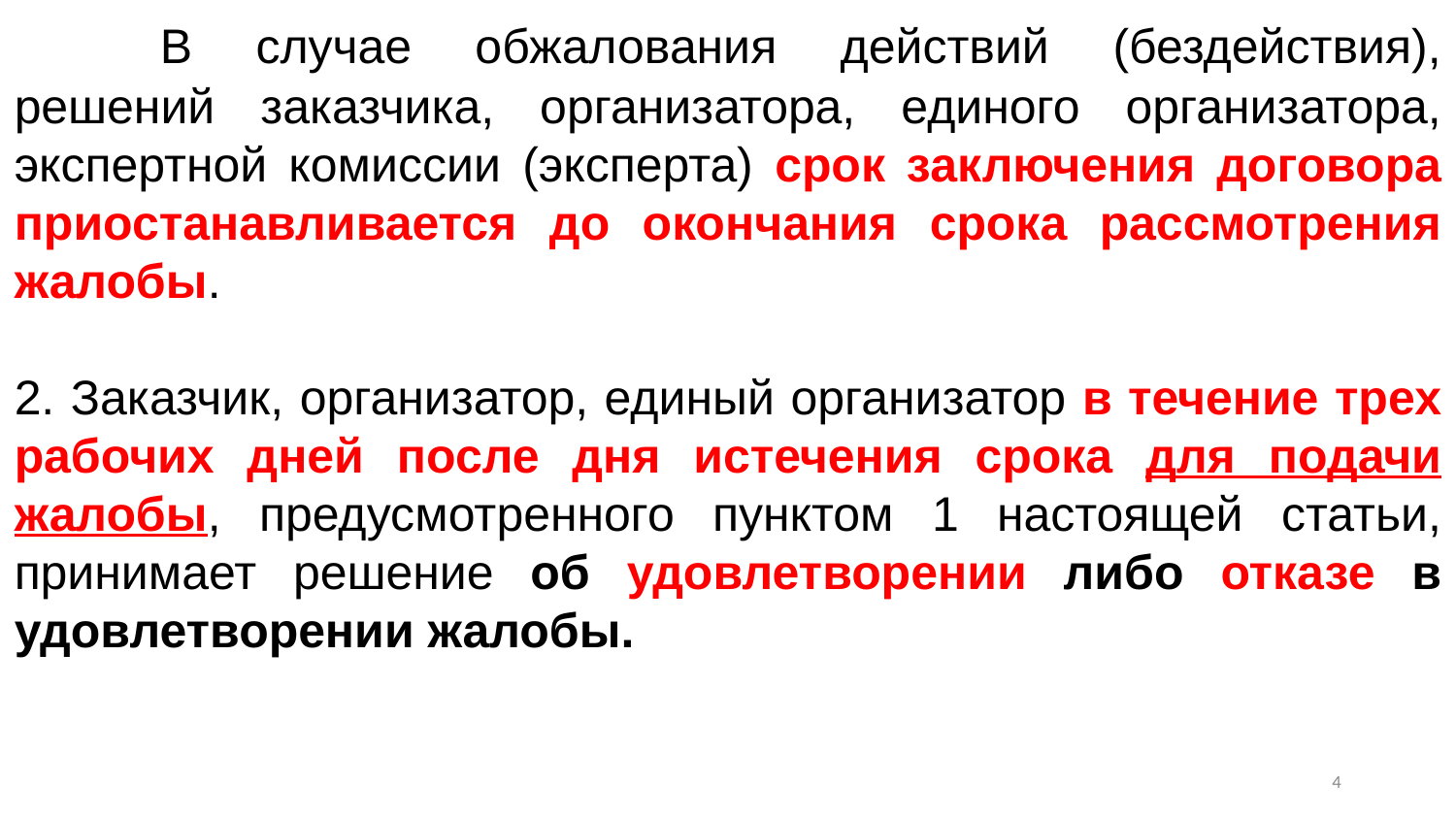

В случае обжалования действий (бездействия), решений заказчика, организатора, единого организатора, экспертной комиссии (эксперта) срок заключения договора приостанавливается до окончания срока рассмотрения жалобы.

2. Заказчик, организатор, единый организатор в течение трех рабочих дней после дня истечения срока для подачи жалобы, предусмотренного пунктом 1 настоящей статьи, принимает решение об удовлетворении либо отказе в удовлетворении жалобы.
4